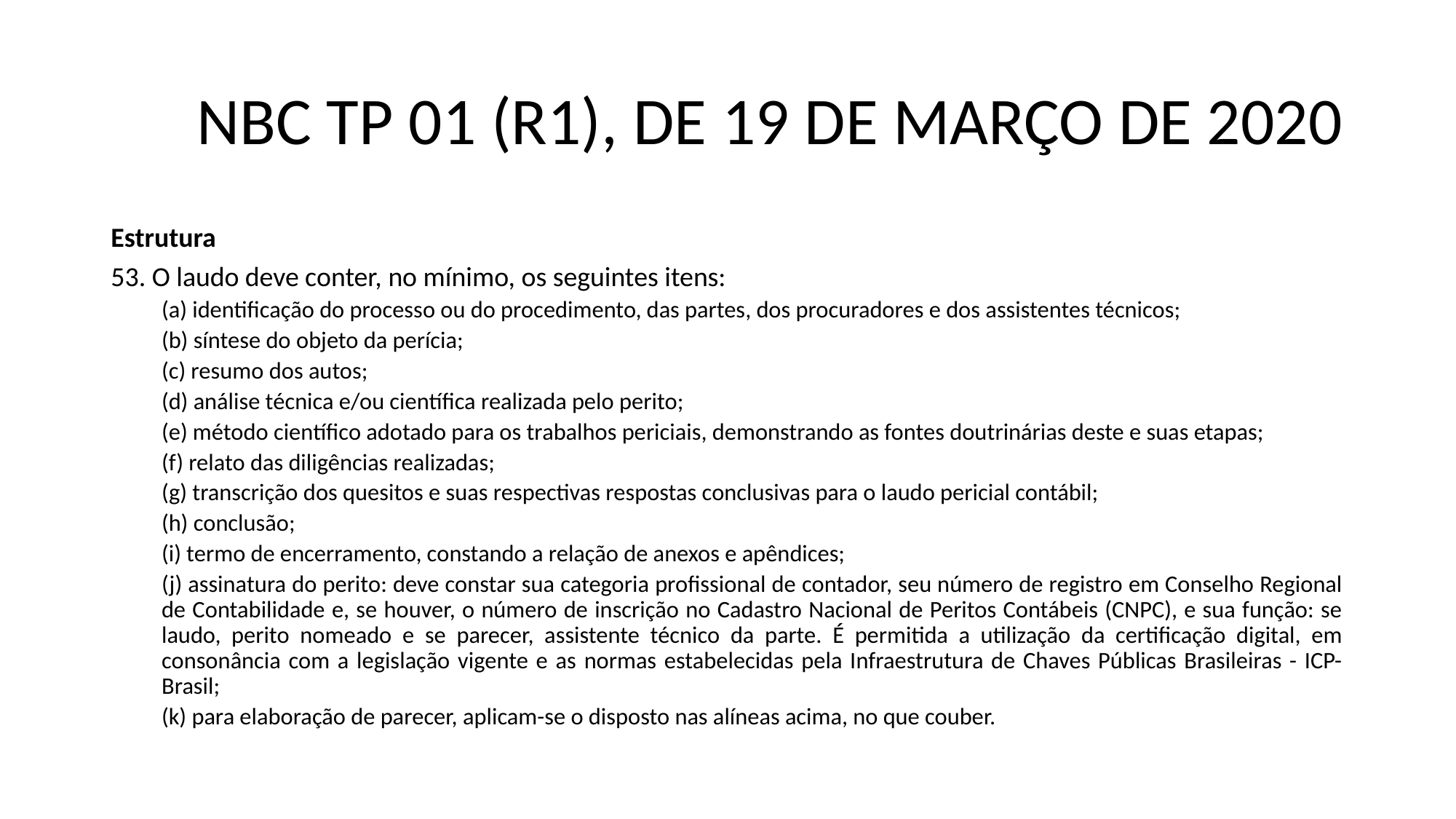

# NBC TP 01 (R1), DE 19 DE MARÇO DE 2020
Estrutura
53. O laudo deve conter, no mínimo, os seguintes itens:
(a) identificação do processo ou do procedimento, das partes, dos procuradores e dos assistentes técnicos;
(b) síntese do objeto da perícia;
(c) resumo dos autos;
(d) análise técnica e/ou científica realizada pelo perito;
(e) método científico adotado para os trabalhos periciais, demonstrando as fontes doutrinárias deste e suas etapas;
(f) relato das diligências realizadas;
(g) transcrição dos quesitos e suas respectivas respostas conclusivas para o laudo pericial contábil;
(h) conclusão;
(i) termo de encerramento, constando a relação de anexos e apêndices;
(j) assinatura do perito: deve constar sua categoria profissional de contador, seu número de registro em Conselho Regional de Contabilidade e, se houver, o número de inscrição no Cadastro Nacional de Peritos Contábeis (CNPC), e sua função: se laudo, perito nomeado e se parecer, assistente técnico da parte. É permitida a utilização da certificação digital, em consonância com a legislação vigente e as normas estabelecidas pela Infraestrutura de Chaves Públicas Brasileiras - ICP-Brasil;
(k) para elaboração de parecer, aplicam-se o disposto nas alíneas acima, no que couber.